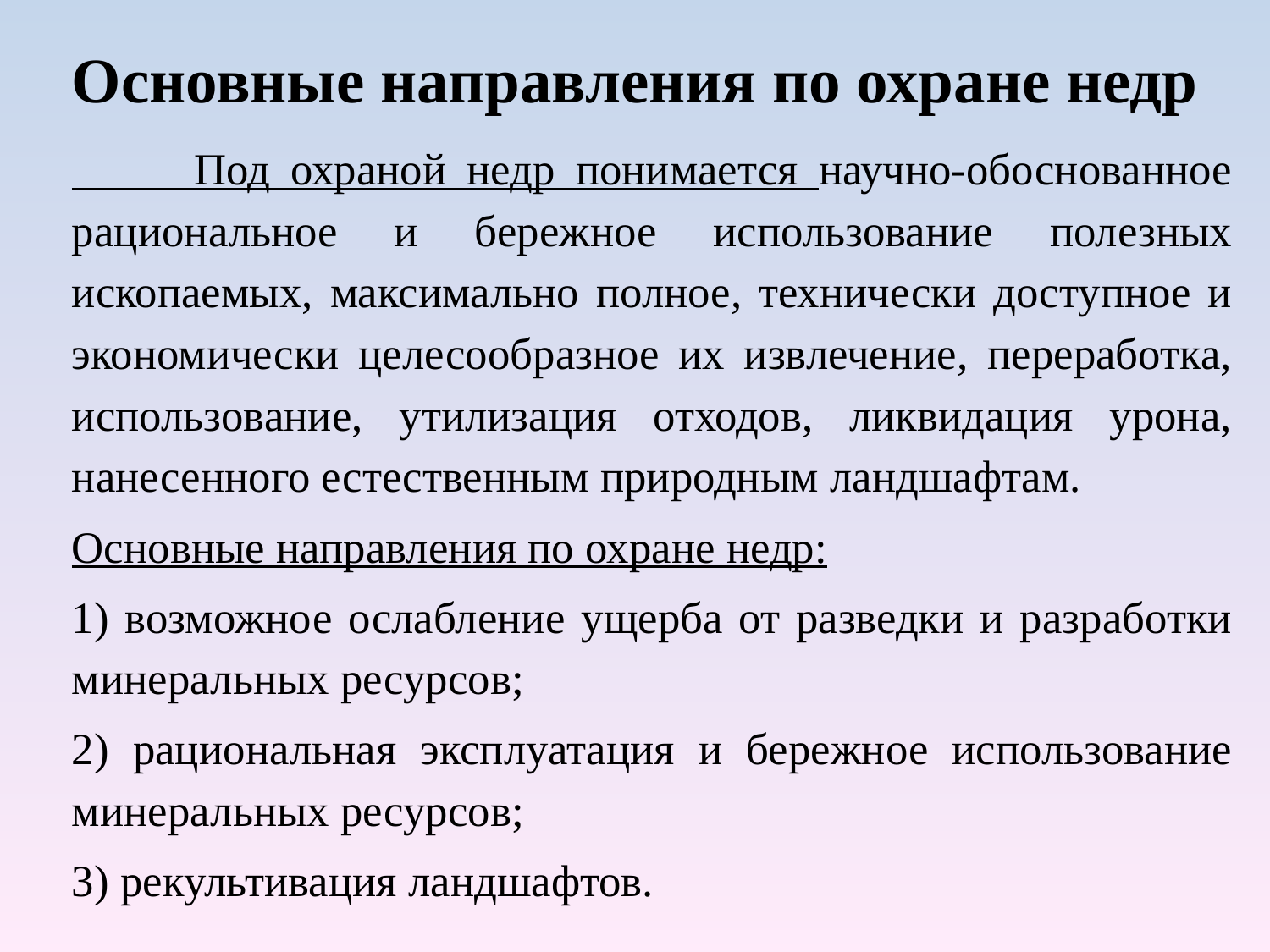

# Основные направления по охране недр
      Под охраной недр понимается научно-обоснованное рациональное и бережное использование полезных ископаемых, максимально полное, технически доступное и экономически целесообразное их извлечение, переработка, использование, утилизация отходов, ликвидация урона, нанесенного естественным природным ландшафтам.
Основные направления по охране недр:
1) возможное ослабление ущерба от разведки и разработки минеральных ресурсов;
2) рациональная эксплуатация и бережное использование минеральных ресурсов;
3) рекультивация ландшафтов.